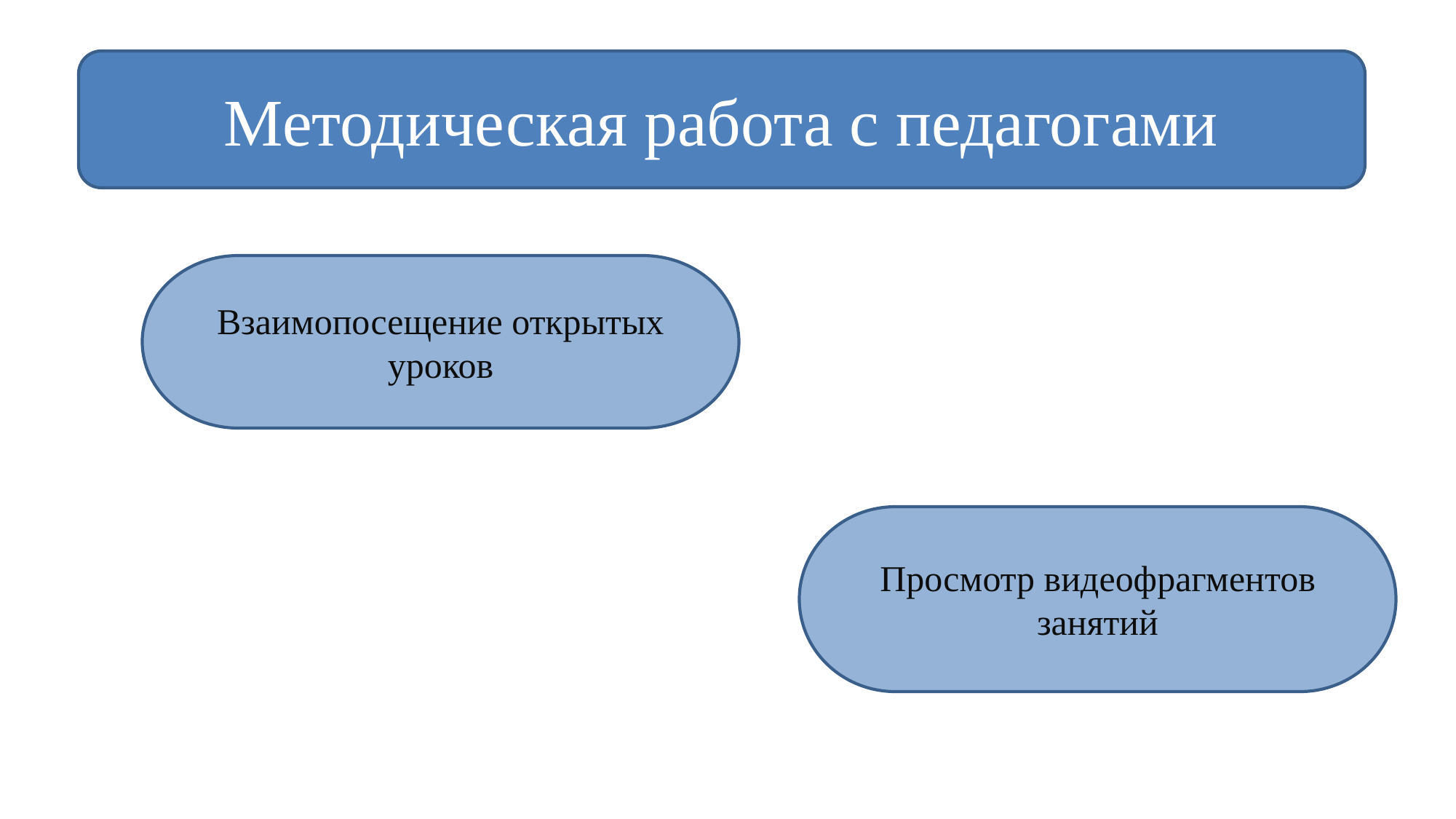

Методическая работа с педагогами
Взаимопосещение открытых уроков
Просмотр видеофрагментов занятий